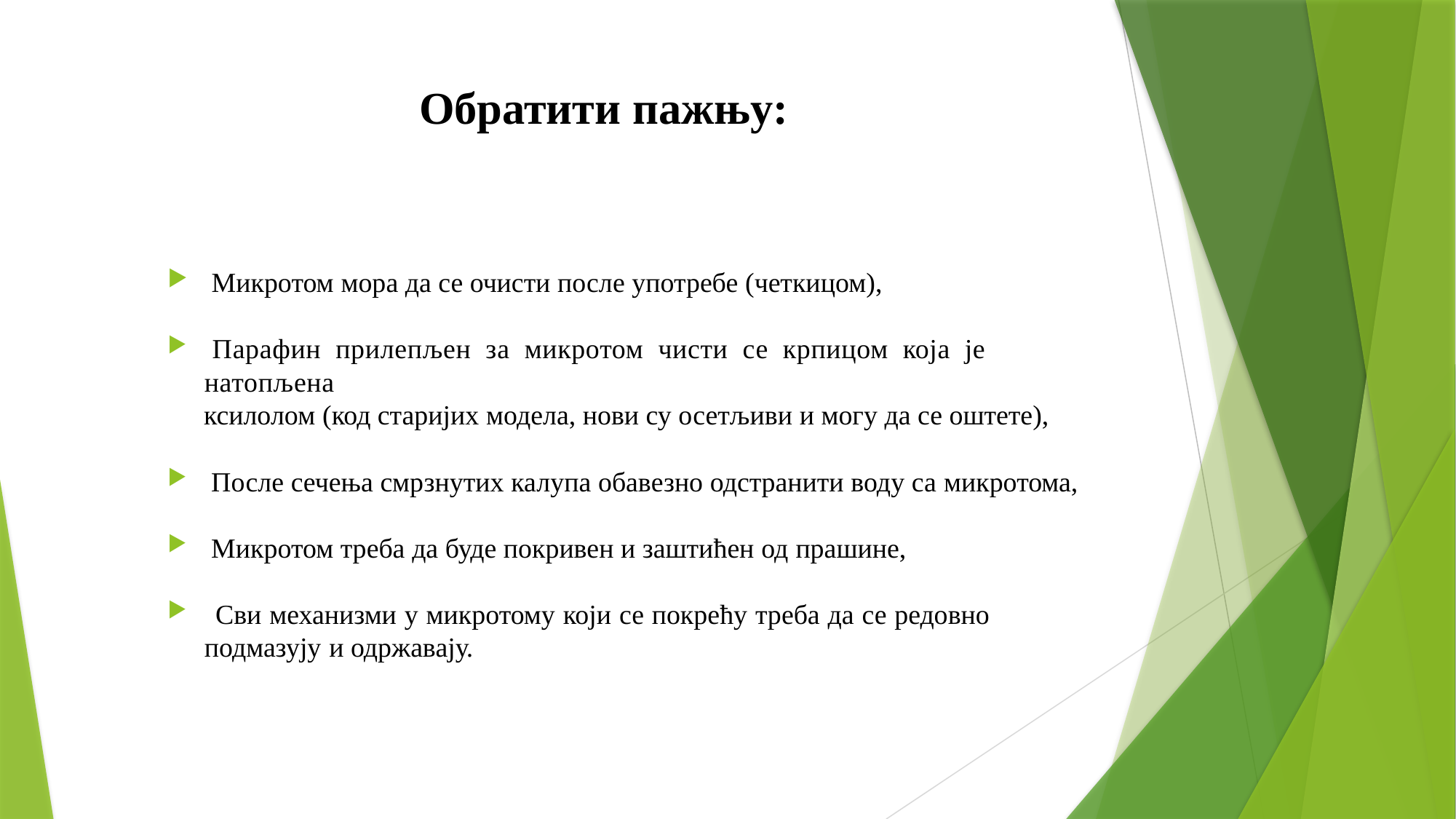

# Обратити пажњу:
 Микротом мора да се очисти после употребе (четкицом),

 Парафин  прилепљен  за  микротом  чисти  се  крпицом  која  је  натопљена
ксилолом (код старијих модела, нови су осетљиви и могу да се оштете),

 После сечења смрзнутих калупа обавезно одстранити воду са микротома,

 Микротом треба да буде покривен и заштићен од прашине,

 Сви механизми у микротому који се покрећу треба да се редовно подмазују и одржавају.